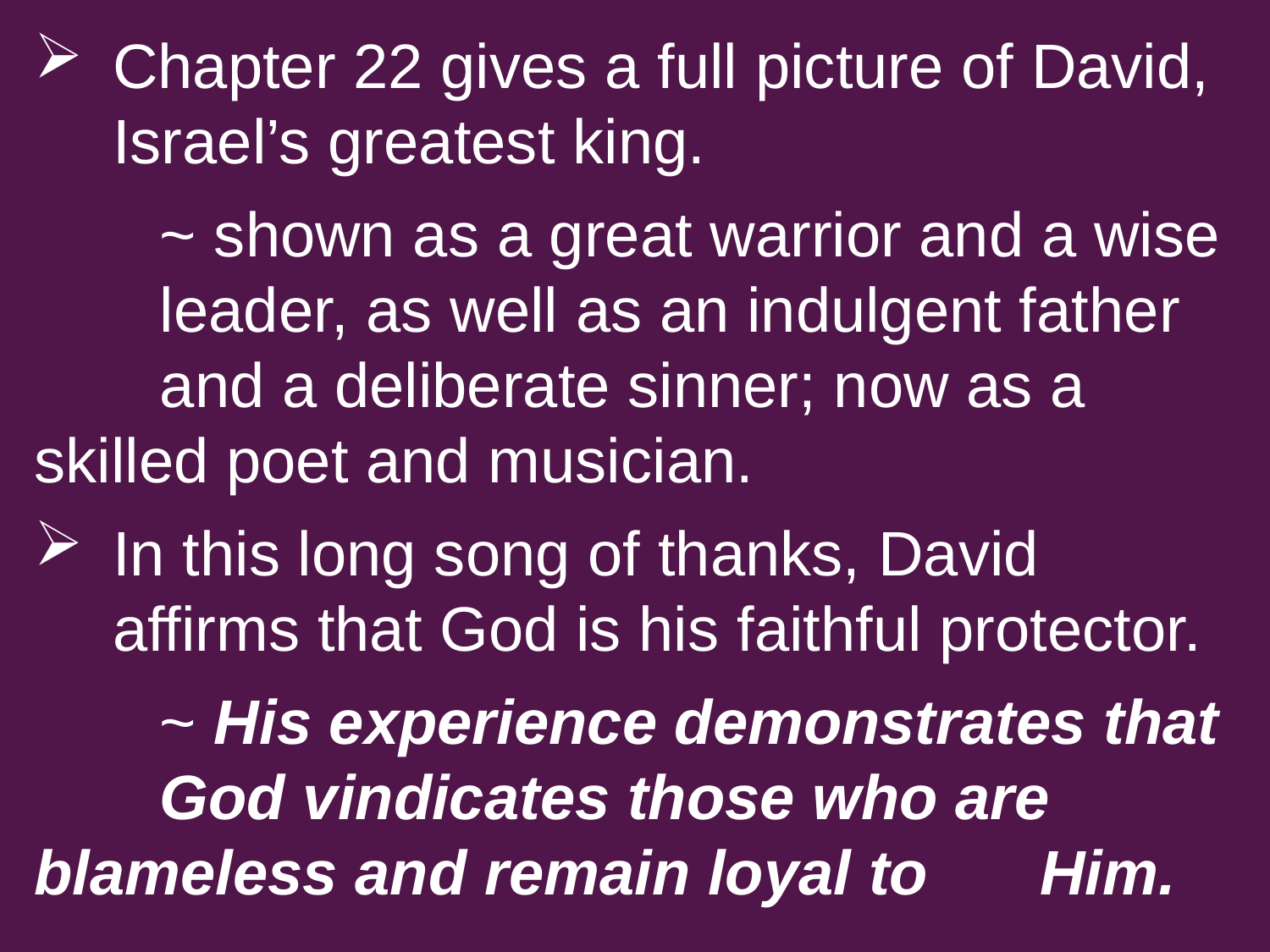

Chapter 22 gives a full picture of David, Israel’s greatest king.
		~ shown as a great warrior and a wise 					leader, as well as an indulgent father 					and a deliberate sinner; now as a 						skilled poet and musician.
In this long song of thanks, David affirms that God is his faithful protector.
		~ His experience demonstrates that 					God vindicates those who are 						blameless and remain loyal to 						Him.